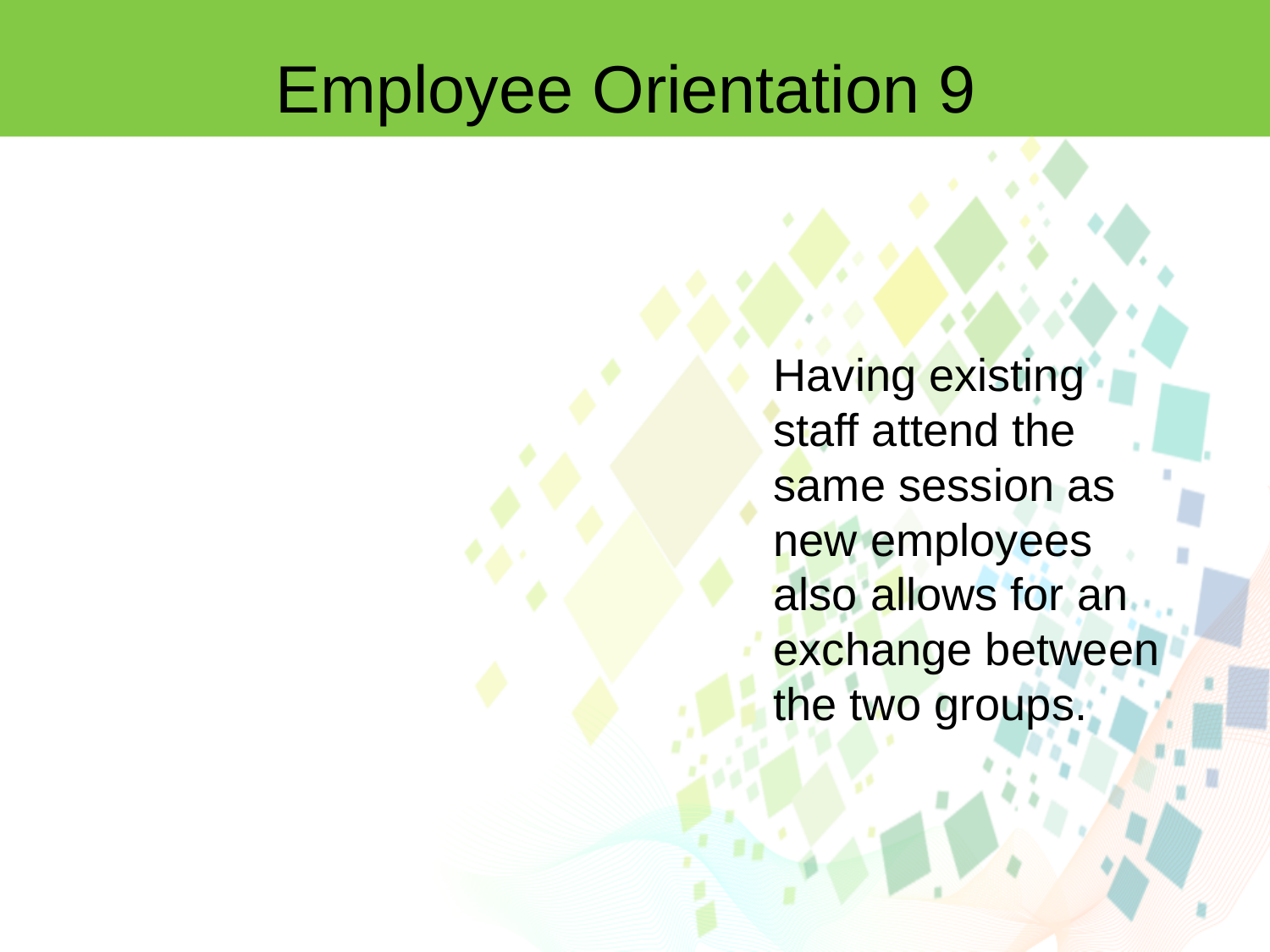

Employee Orientation 9
Having existing staff attend the same session as new employees also allows for an exchange between the two groups.